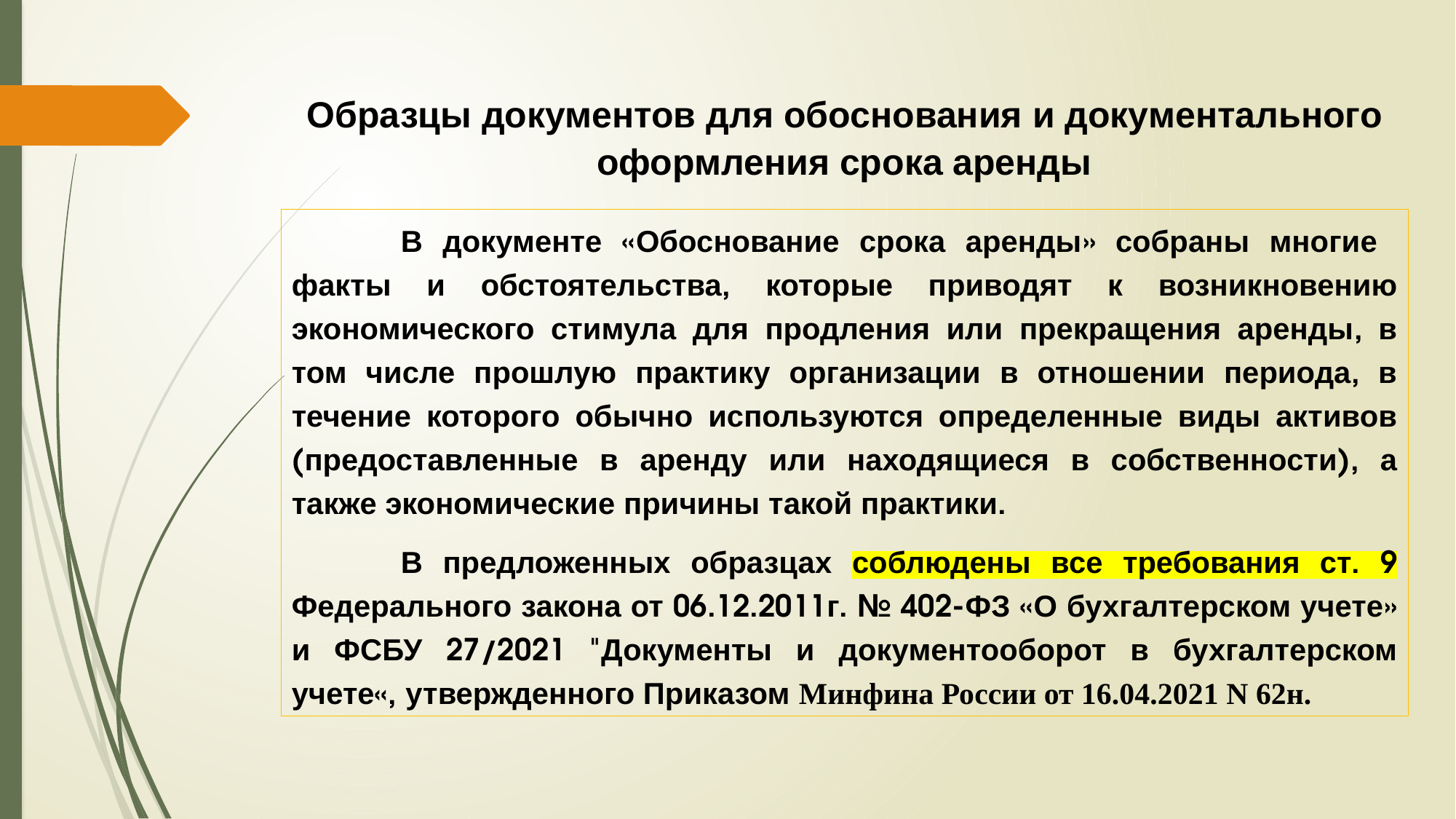

Образцы документов для обоснования и документального оформления срока аренды
	В документе «Обоснование срока аренды» собраны многие  факты и обстоятельства, которые приводят к возникновению экономического стимула для продления или прекращения аренды, в том числе прошлую практику организации в отношении периода, в течение которого обычно используются определенные виды активов (предоставленные в аренду или находящиеся в собственности), а также экономические причины такой практики.
	В предложенных образцах соблюдены все требования ст. 9 Федерального закона от 06.12.2011г. № 402-ФЗ «О бухгалтерском учете» и ФСБУ 27/2021 "Документы и документооборот в бухгалтерском учете«, утвержденного Приказом Минфина России от 16.04.2021 N 62н.